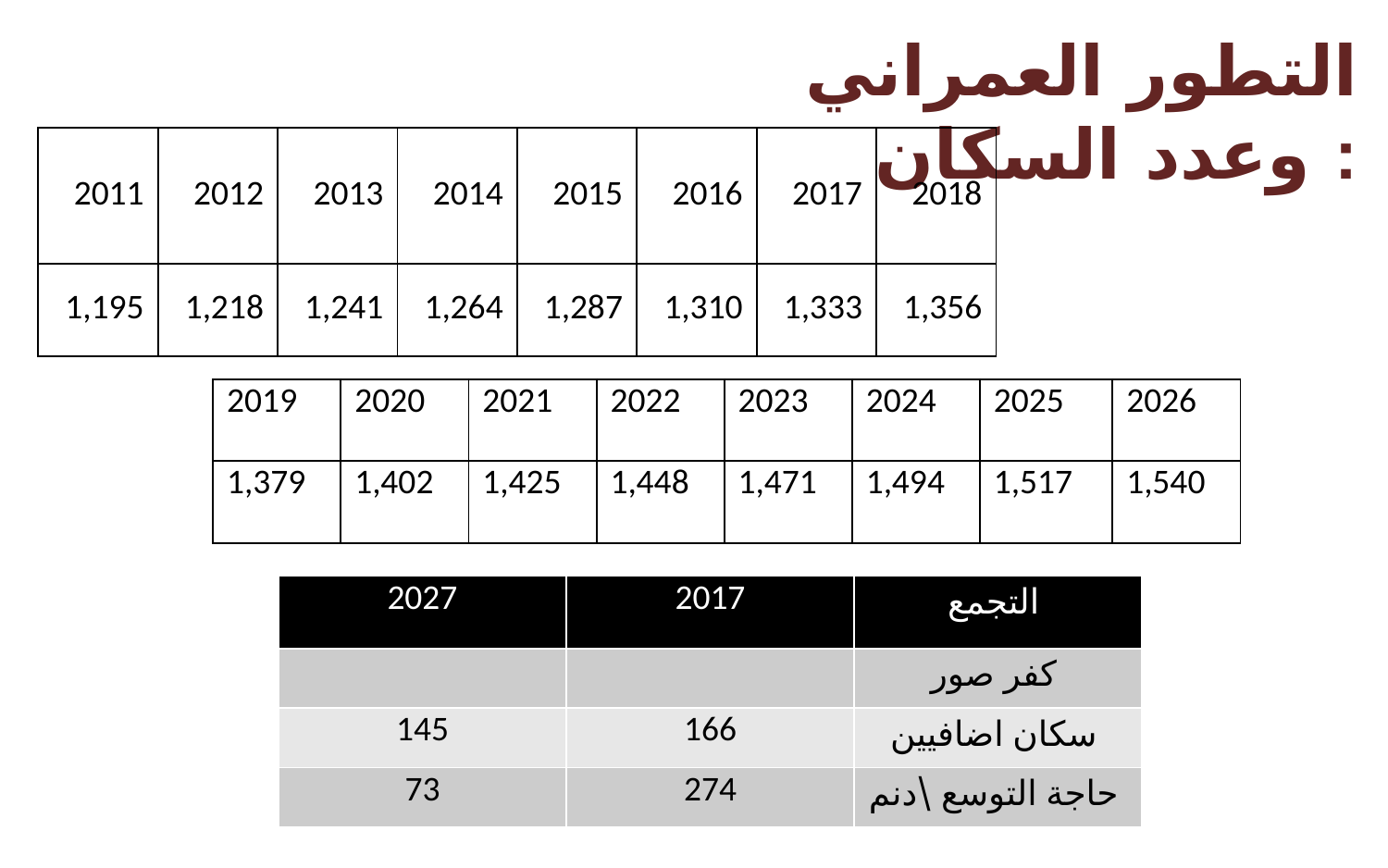

التطور العمراني وعدد السكان :
| 2011 | 2012 | 2013 | 2014 | 2015 | 2016 | 2017 | 2018 |
| --- | --- | --- | --- | --- | --- | --- | --- |
| 1,195 | 1,218 | 1,241 | 1,264 | 1,287 | 1,310 | 1,333 | 1,356 |
| 2019 | 2020 | 2021 | 2022 | 2023 | 2024 | 2025 | 2026 |
| --- | --- | --- | --- | --- | --- | --- | --- |
| 1,379 | 1,402 | 1,425 | 1,448 | 1,471 | 1,494 | 1,517 | 1,540 |
| 2027 | 2017 | التجمع |
| --- | --- | --- |
|  |  | كفر صور |
| 145 | 166 | سكان اضافيين |
| 73 | 274 | حاجة التوسع \دنم |